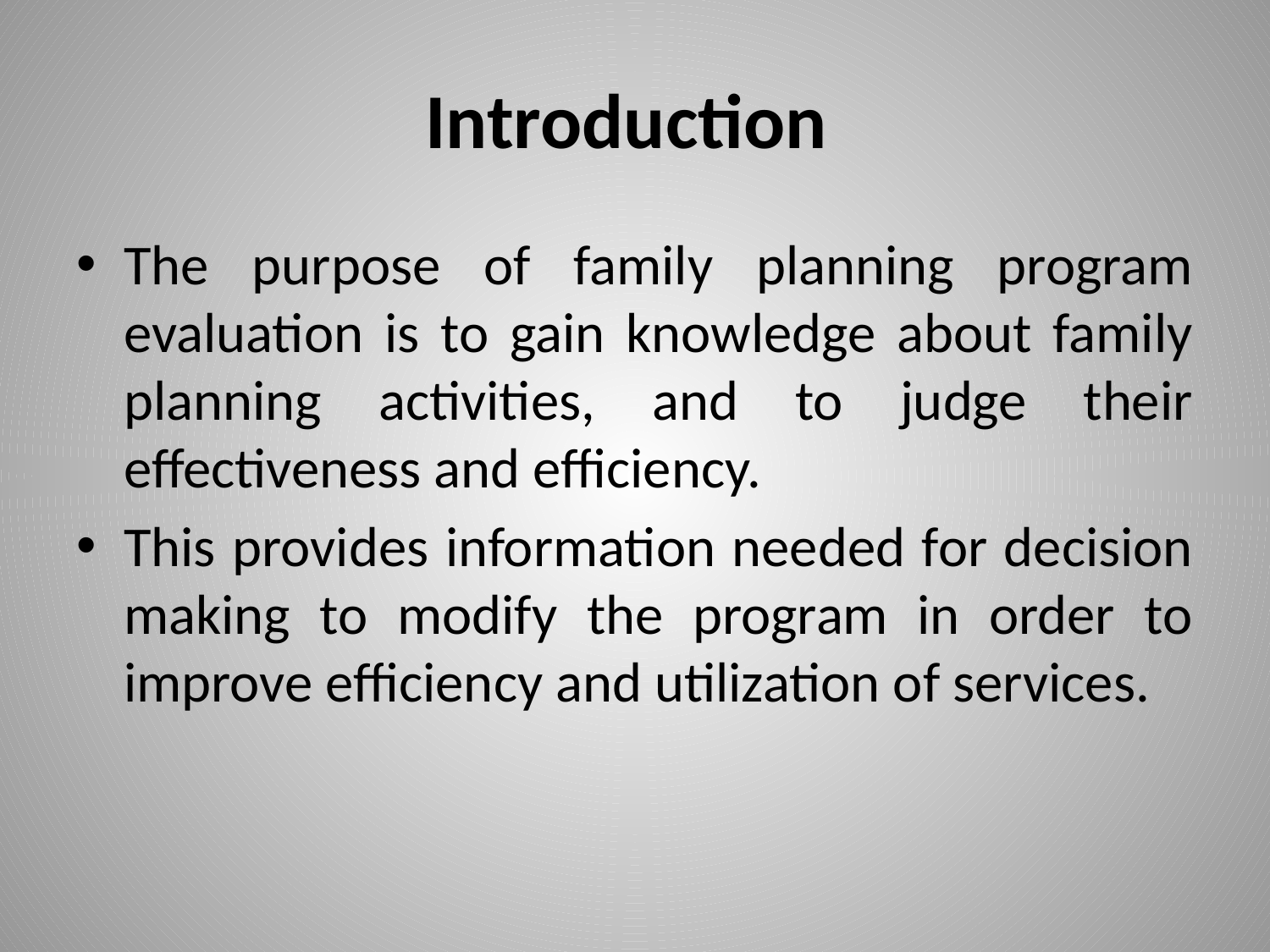

# Introduction
The purpose of family planning program evaluation is to gain knowledge about family planning activities, and to judge their effectiveness and efficiency.
This provides information needed for decision making to modify the program in order to improve efficiency and utilization of services.